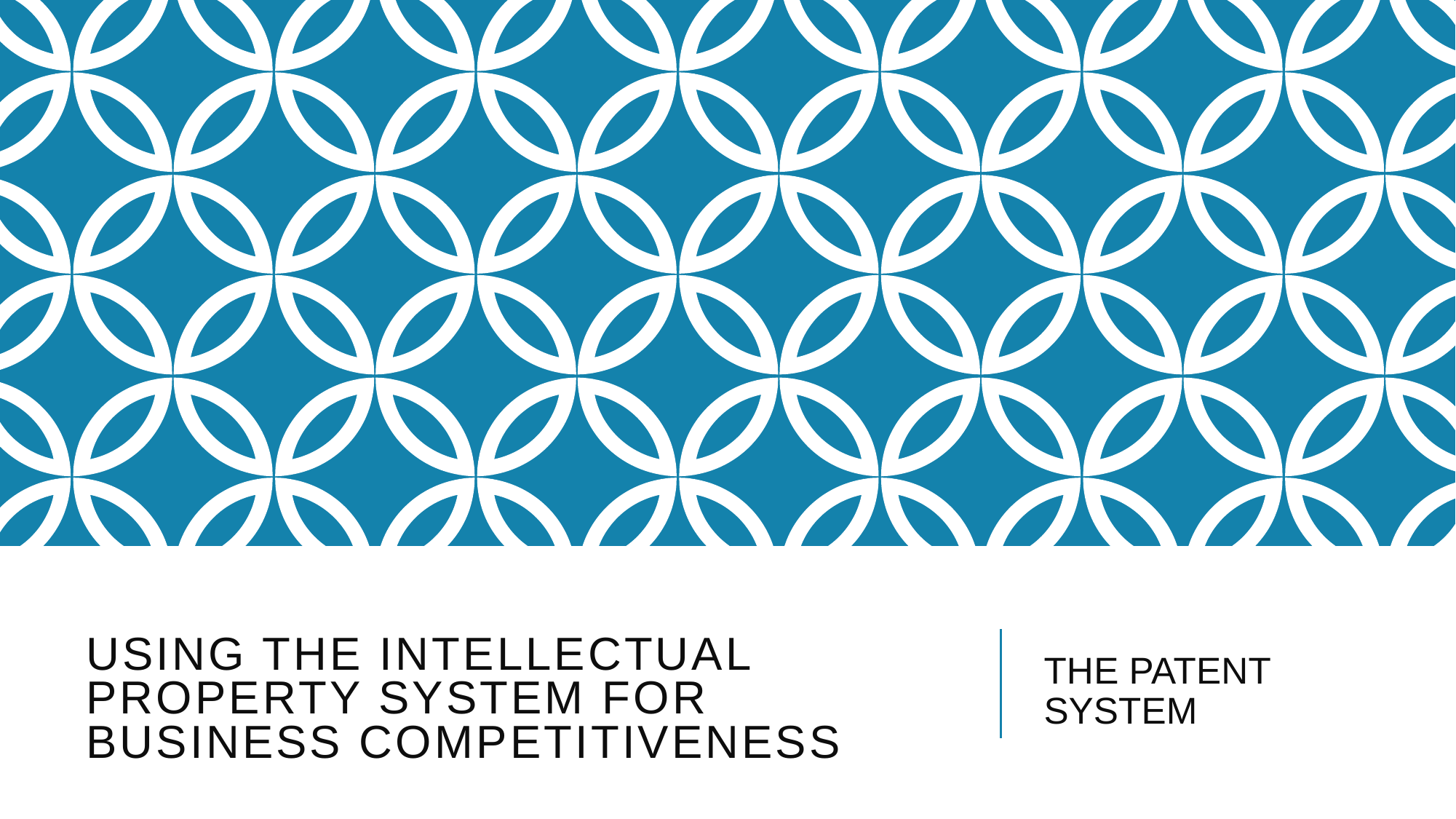

THE PATENT SYSTEM
# USING THE INTELLECTUAL PROPERTY SYSTEM FOR BUSINESS COMPETITIVENESS